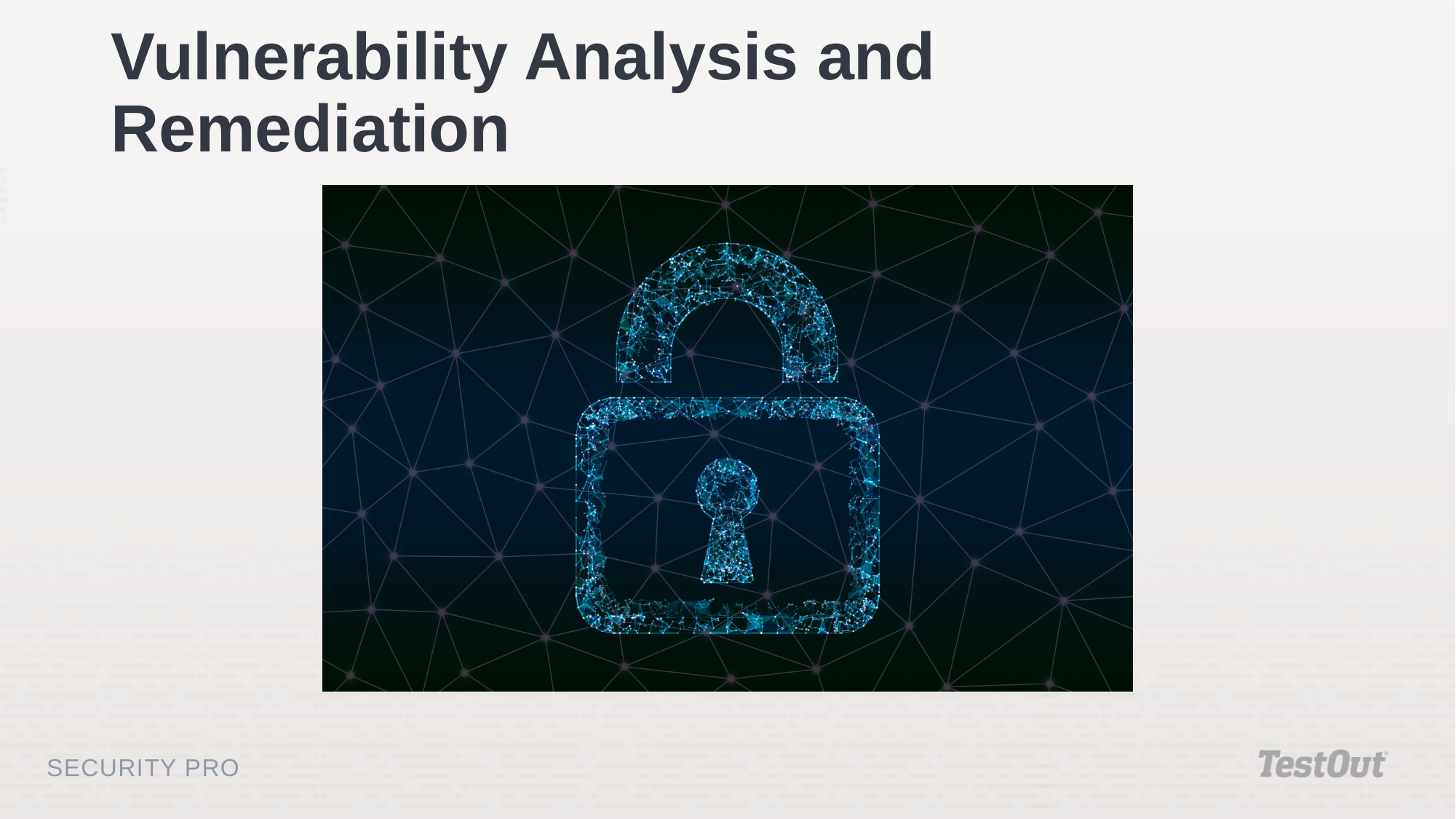

# Vulnerability Analysis and Remediation
Security Pro